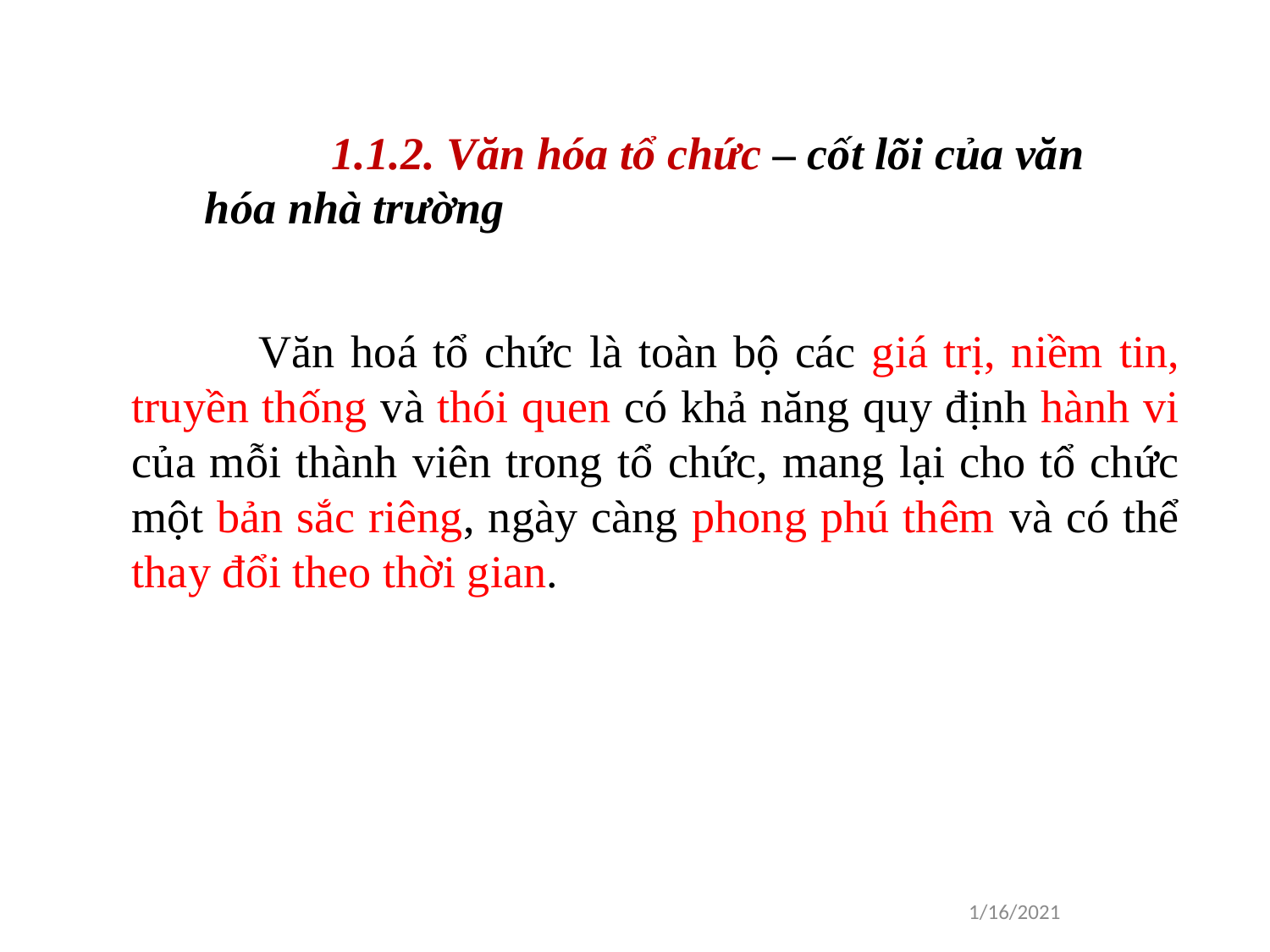

1.1.2. Văn hóa tổ chức – cốt lõi của văn hóa nhà trường

	Văn hoá tổ chức là toàn bộ các giá trị, niềm tin, truyền thống và thói quen có khả năng quy định hành vi của mỗi thành viên trong tổ chức, mang lại cho tổ chức một bản sắc riêng, ngày càng phong phú thêm và có thể thay đổi theo thời gian.
1/16/2021